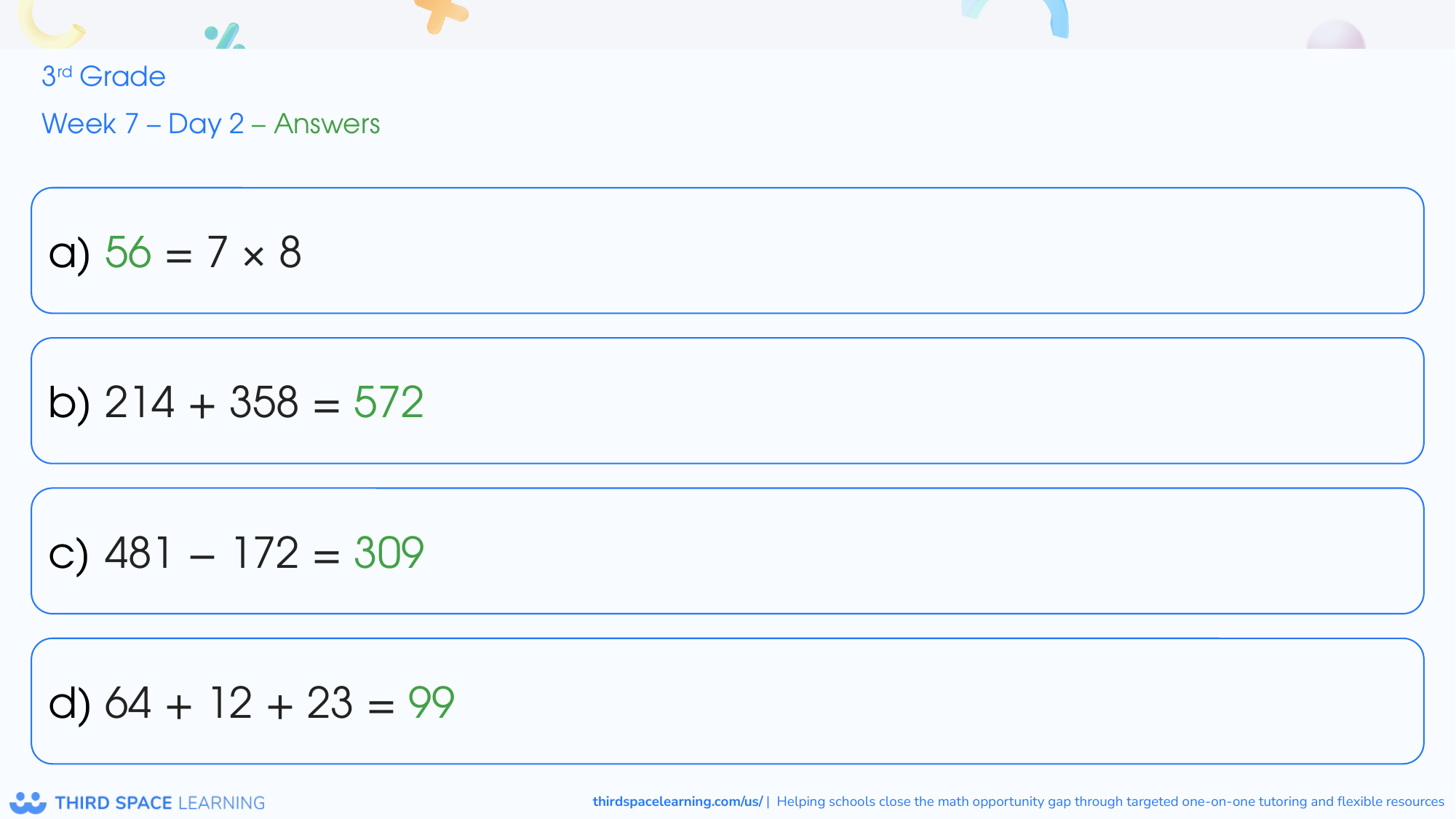

3rd Grade
Week 7 – Day 2 – Answers
56 = 7 × 8
214 + 358 = 572
481 − 172 = 309
64 + 12 + 23 = 99